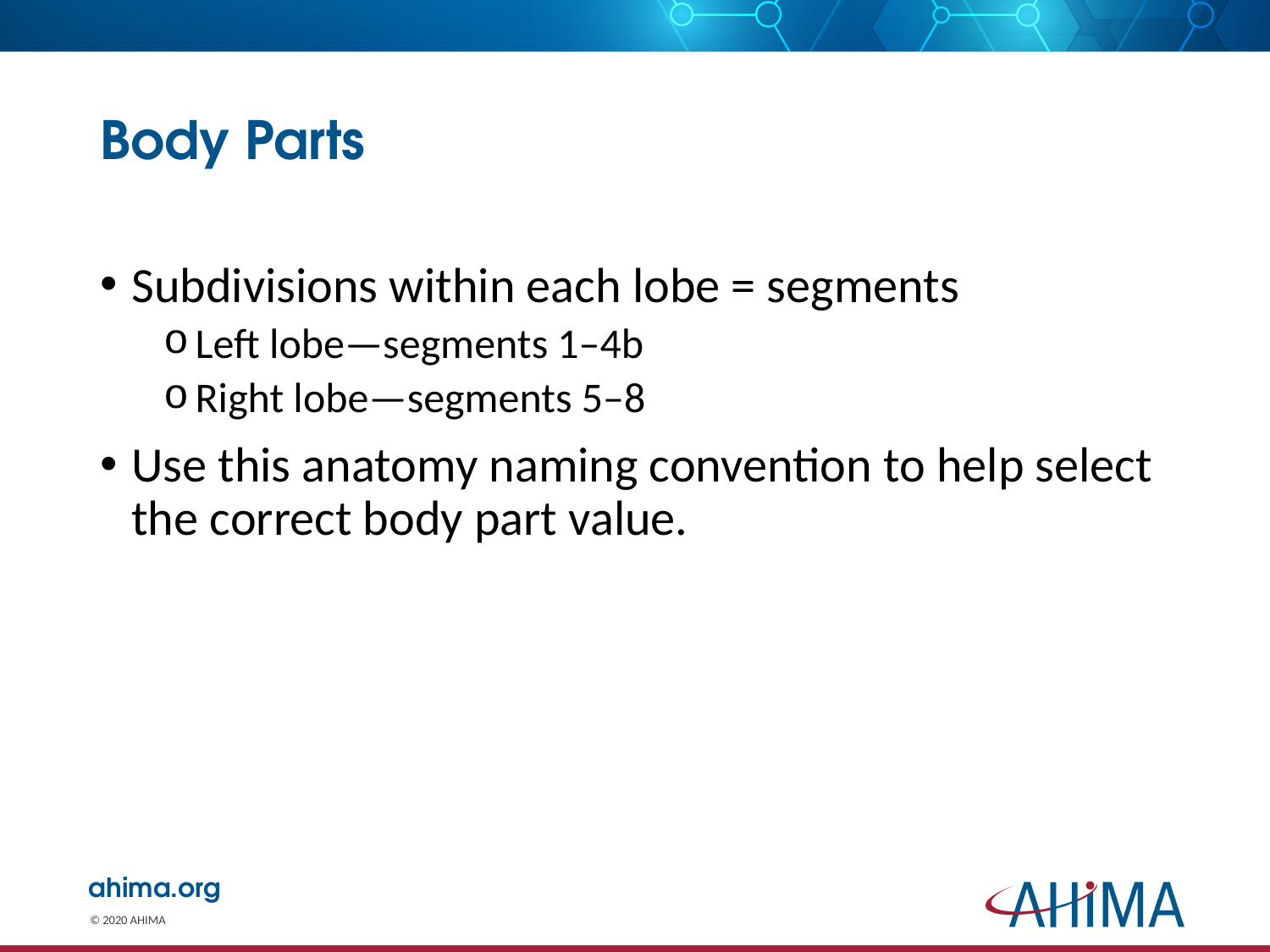

# Body Parts
Subdivisions within each lobe = segments
Left lobe—segments 1–4b
Right lobe—segments 5–8
Use this anatomy naming convention to help select the correct body part value.